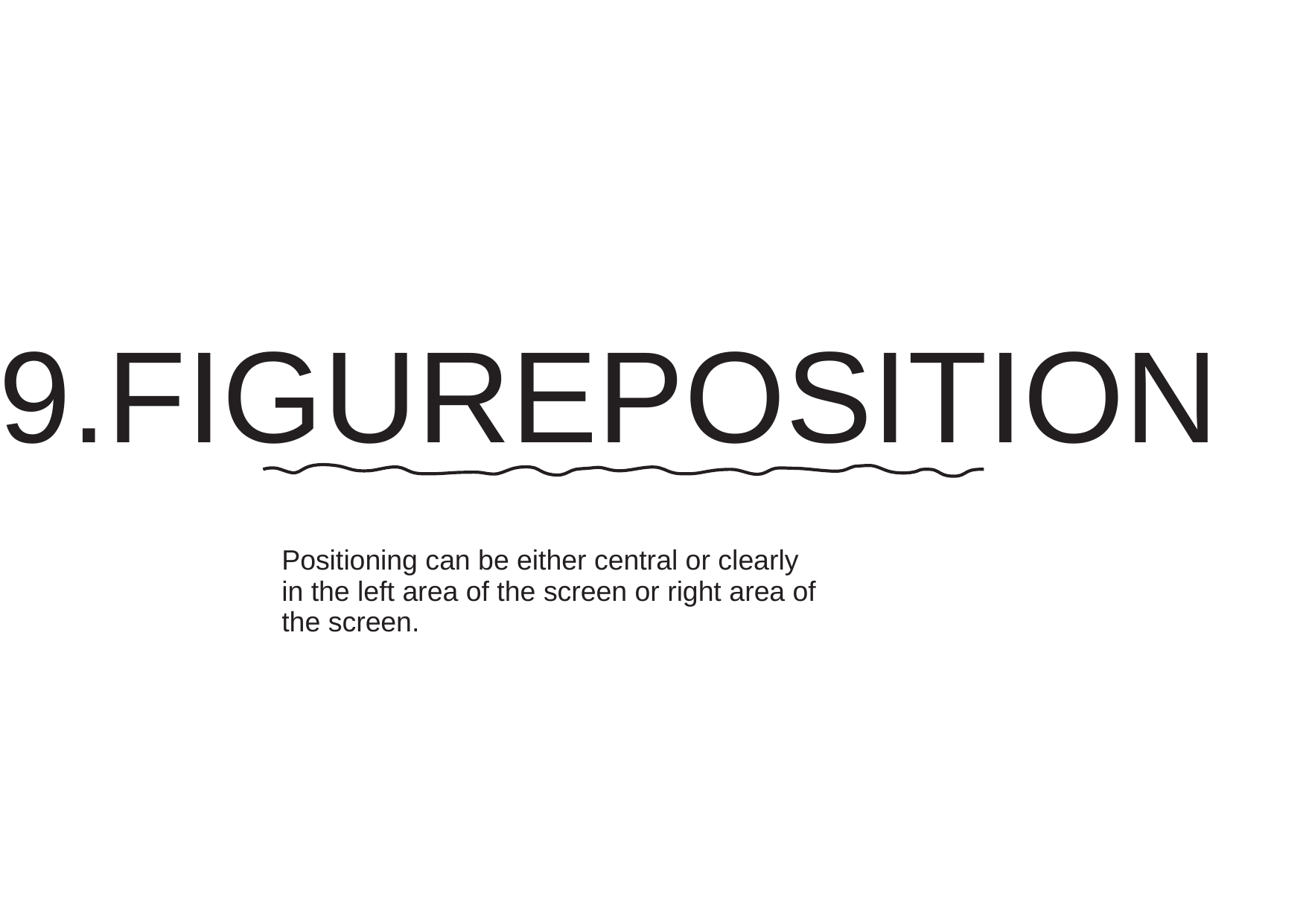

9.FIGUREPOSITION

Positioning can be either central or clearly
in the left area of the screen or right area of
the screen.